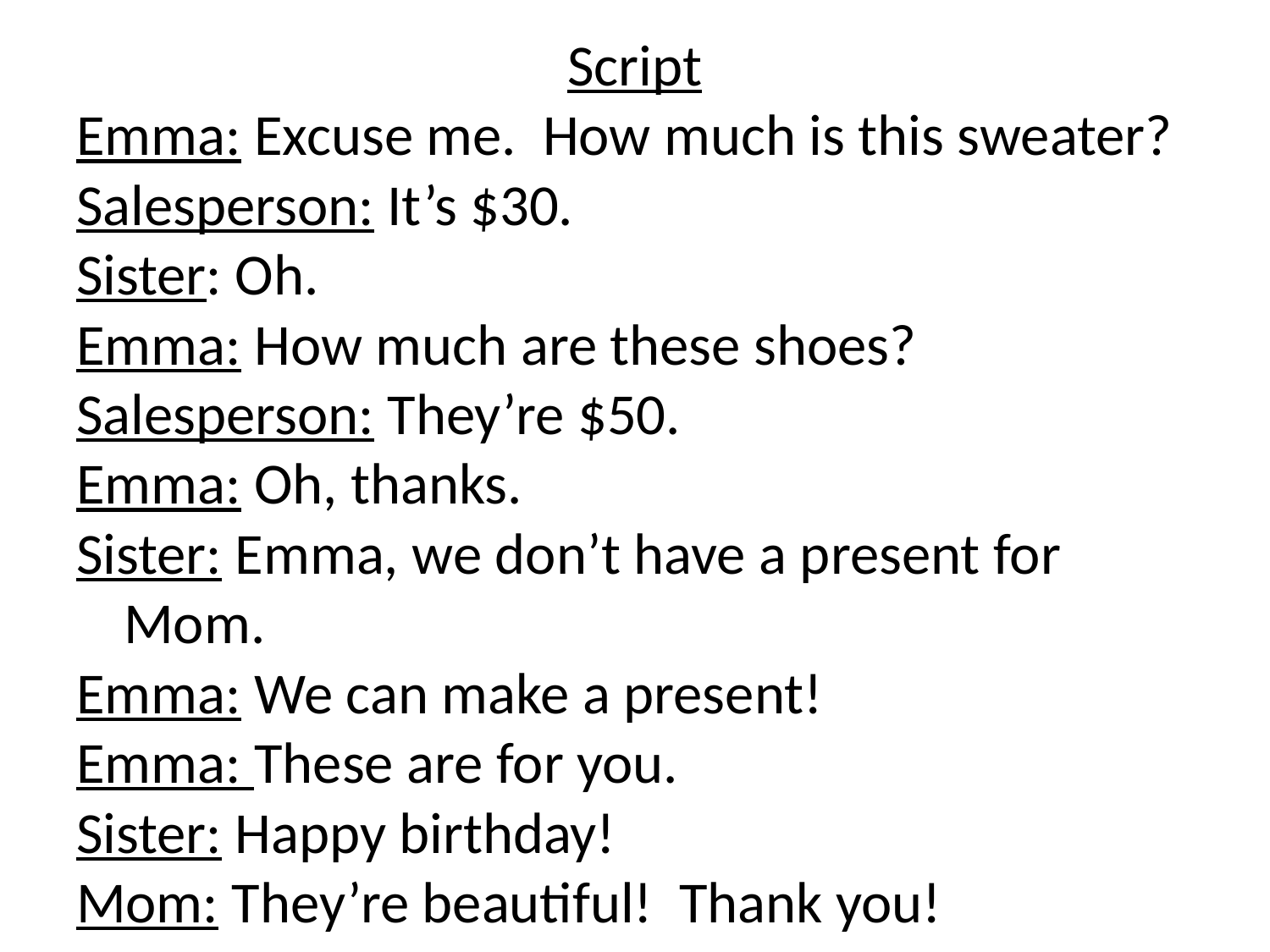

Script
Emma: Excuse me.  How much is this sweater?
Salesperson: It’s $30.
Sister: Oh.
Emma: How much are these shoes?
Salesperson: They’re $50.
Emma: Oh, thanks.
Sister: Emma, we don’t have a present for Mom.
Emma: We can make a present!
Emma: These are for you.
Sister: Happy birthday!
Mom: They’re beautiful!  Thank you!